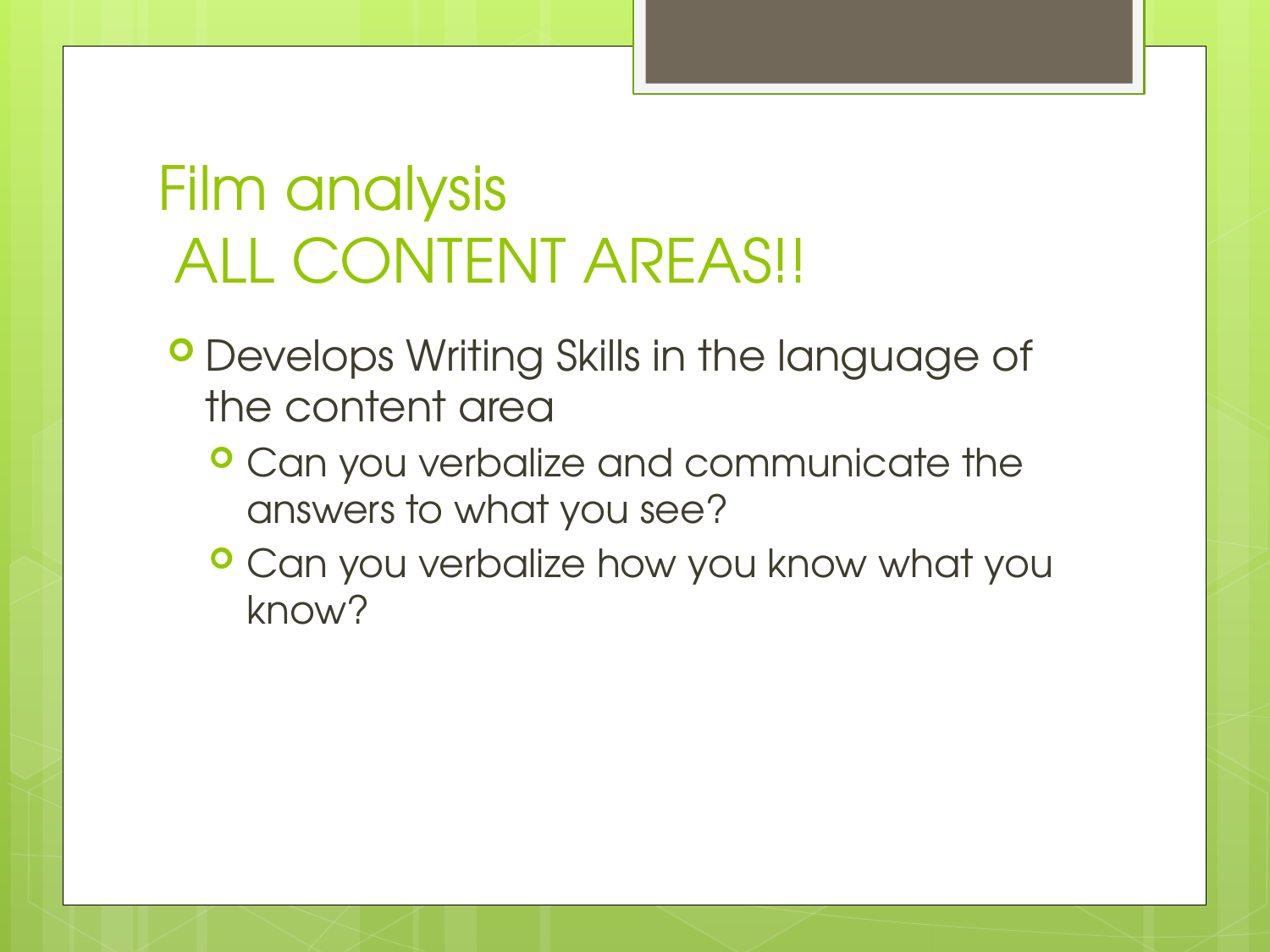

# Film analysis ALL CONTENT AREAS!!
Develops Writing Skills in the language of the content area
Can you verbalize and communicate the answers to what you see?
Can you verbalize how you know what you know?